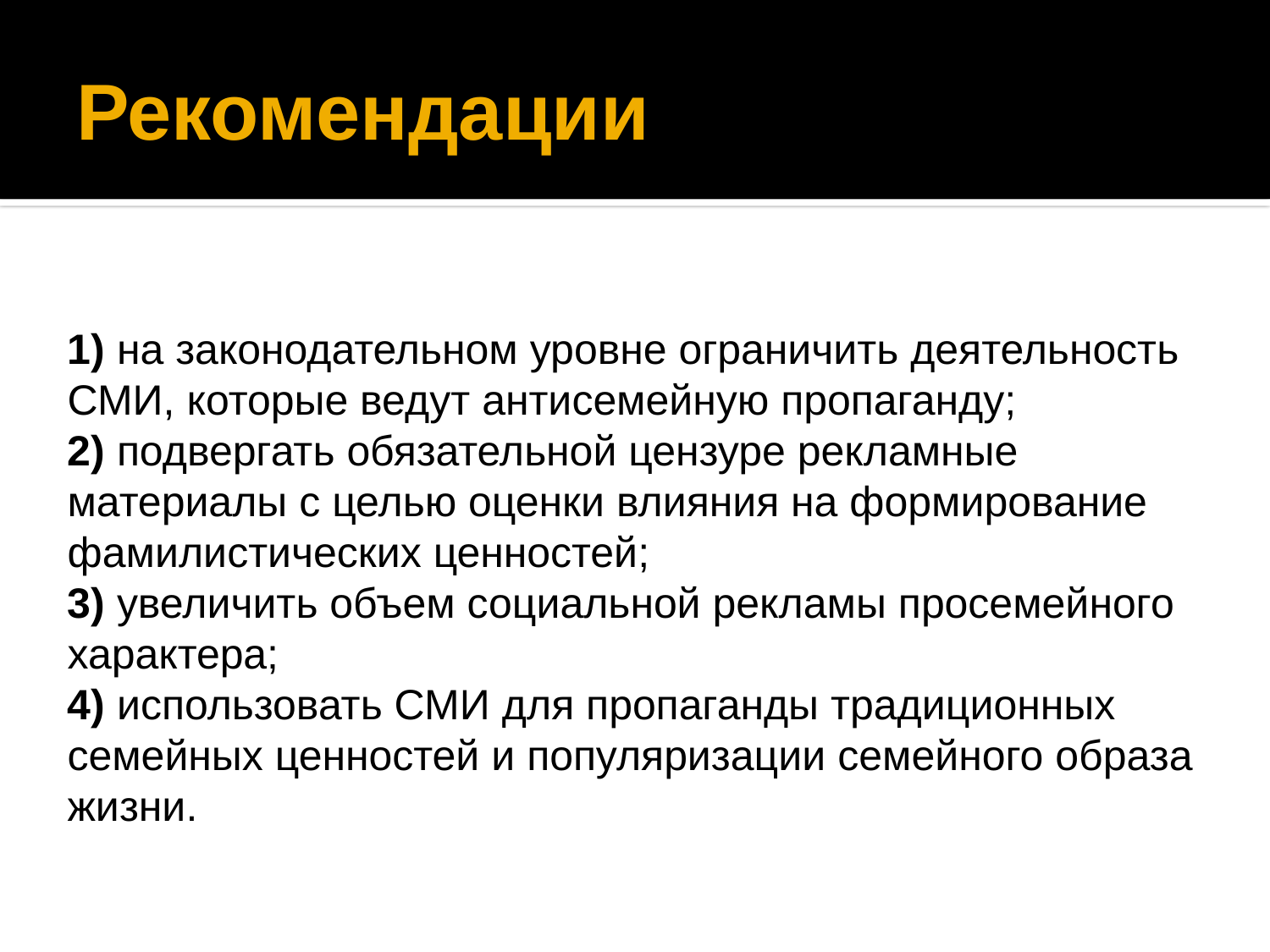

# Рекомендации
1) на законодательном уровне ограничить деятельность СМИ, которые ведут антисемейную пропаганду;
2) подвергать обязательной цензуре рекламные материалы с целью оценки влияния на формирование фамилистических ценностей;
3) увеличить объем социальной рекламы просемейного характера;
4) использовать СМИ для пропаганды традиционных семейных ценностей и популяризации семейного образа жизни.